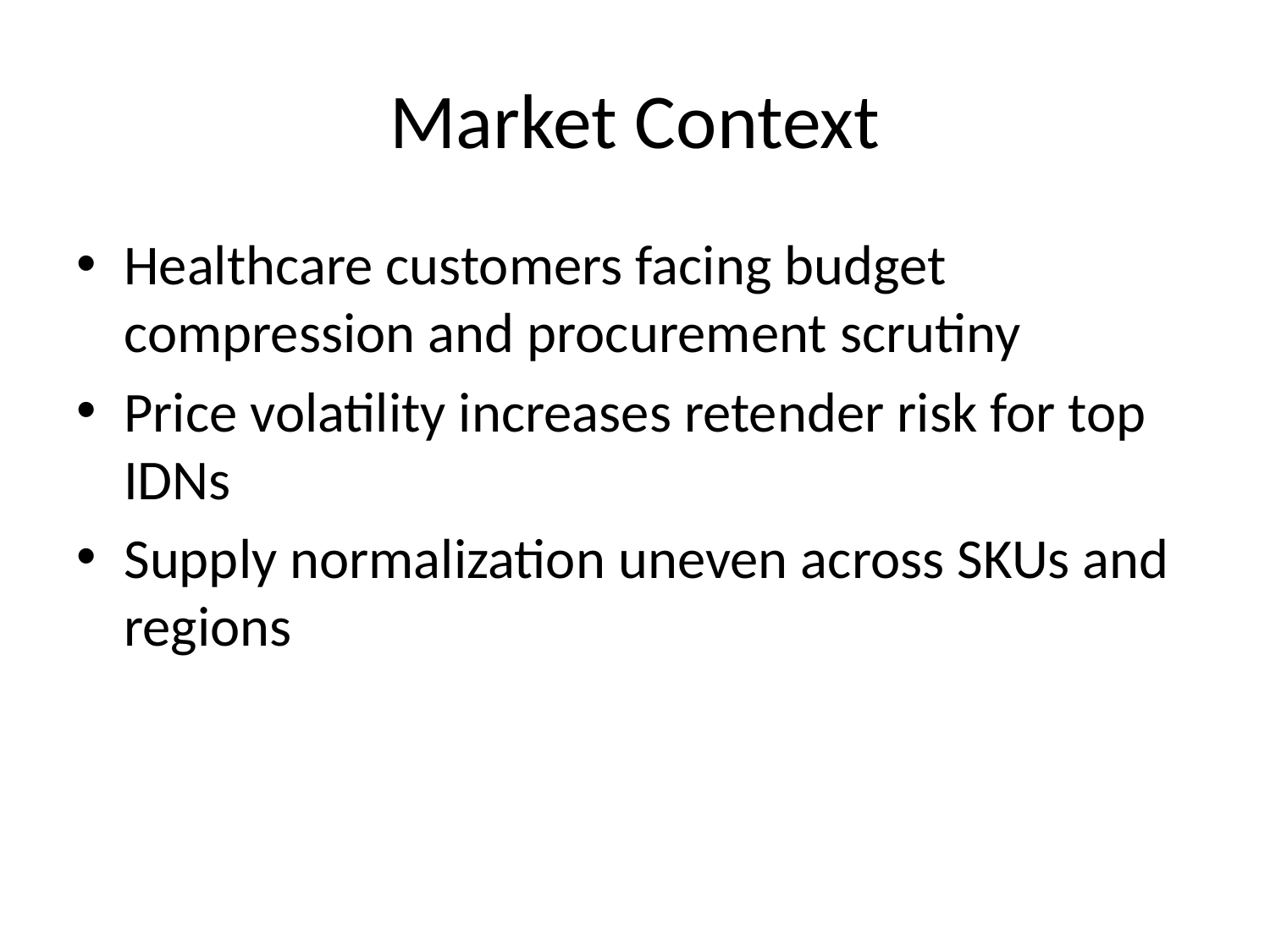

# Market Context
Healthcare customers facing budget compression and procurement scrutiny
Price volatility increases retender risk for top IDNs
Supply normalization uneven across SKUs and regions